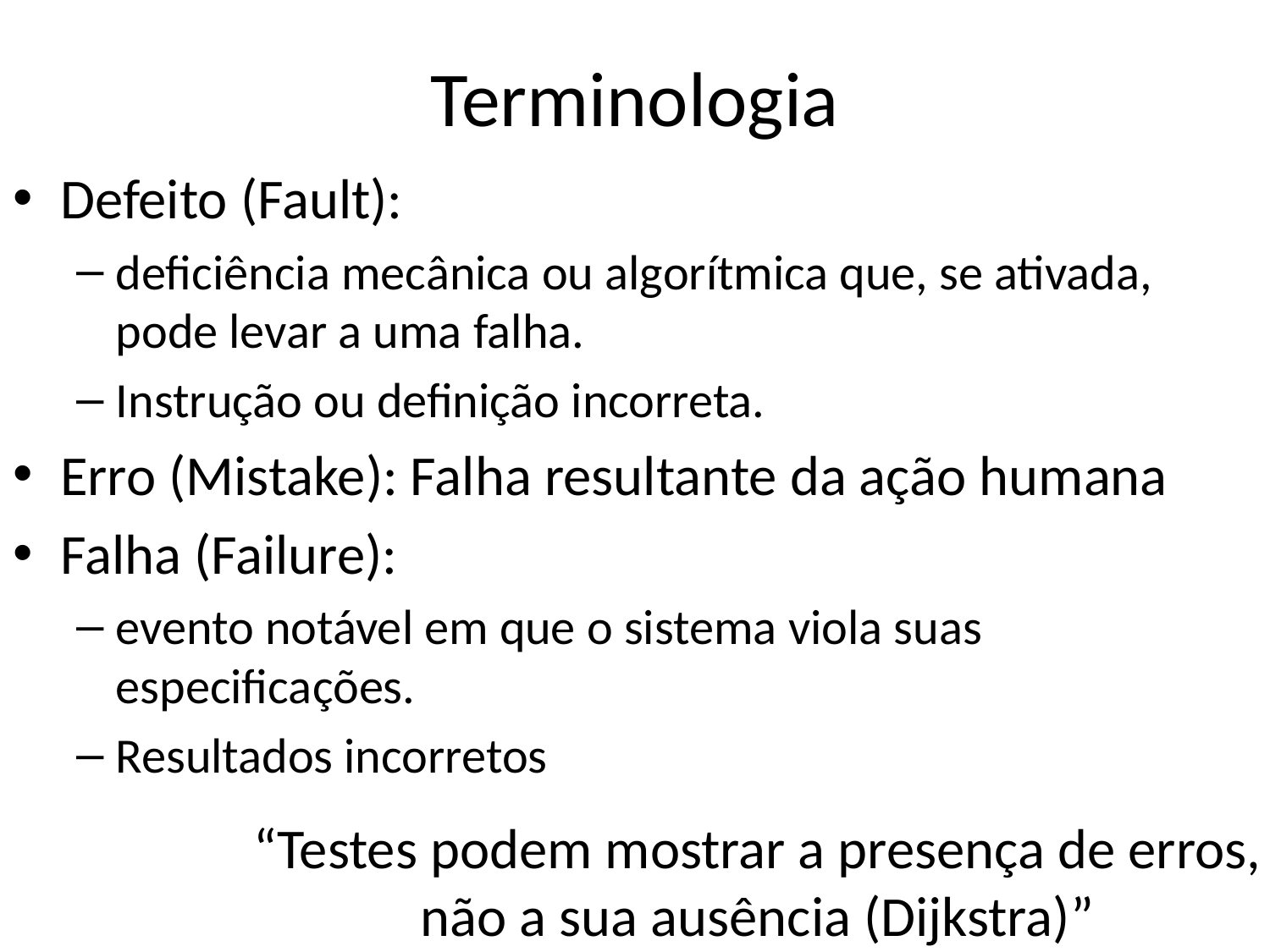

# Terminologia
Defeito (Fault):
deficiência mecânica ou algorítmica que, se ativada, pode levar a uma falha.
Instrução ou definição incorreta.
Erro (Mistake): Falha resultante da ação humana
Falha (Failure):
evento notável em que o sistema viola suas especificações.
Resultados incorretos
“Testes podem mostrar a presença de erros, não a sua ausência (Dijkstra)”